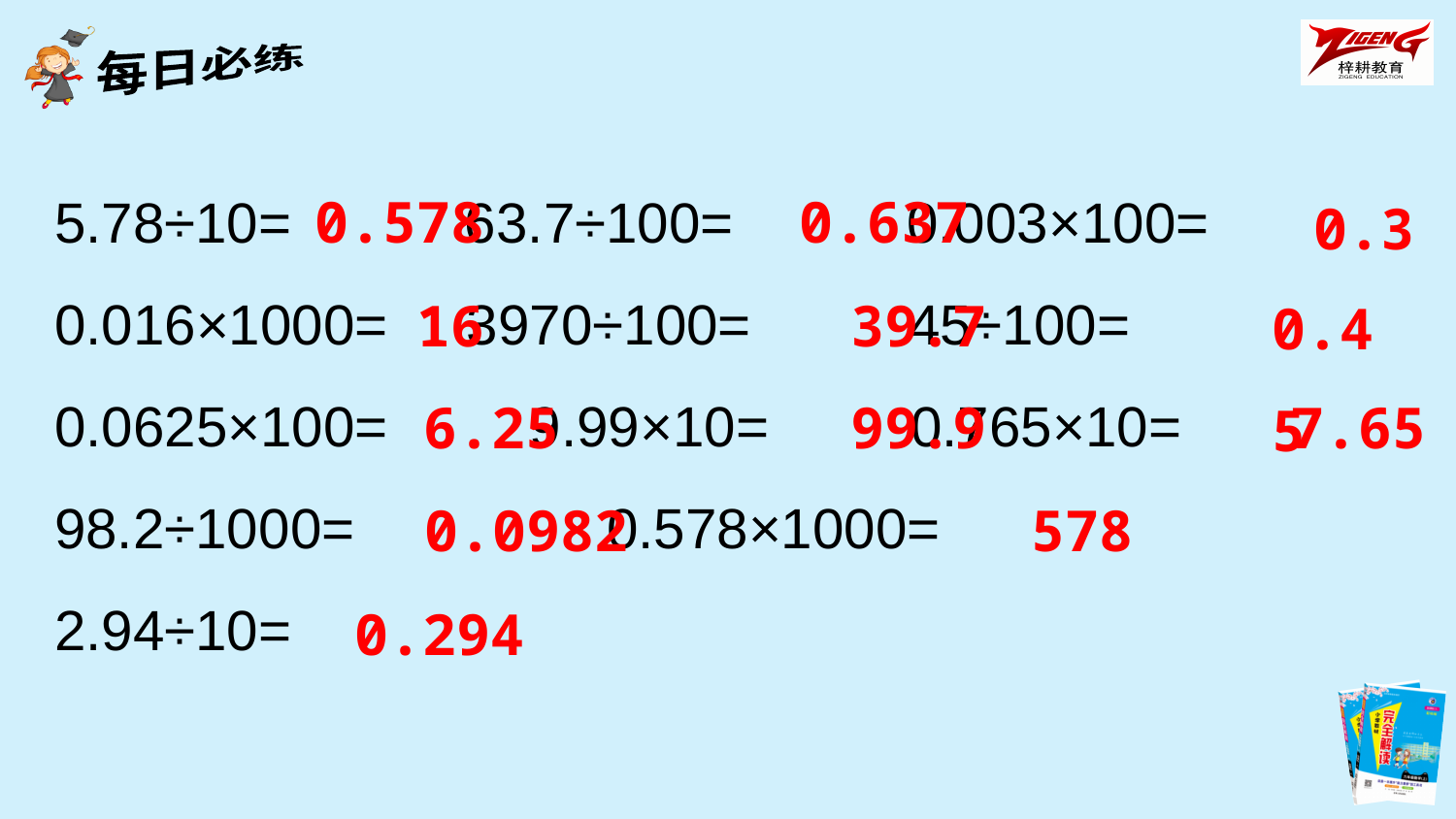

5.78÷10=           63.7÷100=           0.003×100=
0.016×1000=     3970÷100=          45÷100=
0.0625×100=         9.99×10=         0.765×10=
98.2÷1000=                0.578×1000=
2.94÷10=
0.578
0.637
0.3
39.7
16
0.45
99.9
6.25
7.65
578
0.0982
0.294